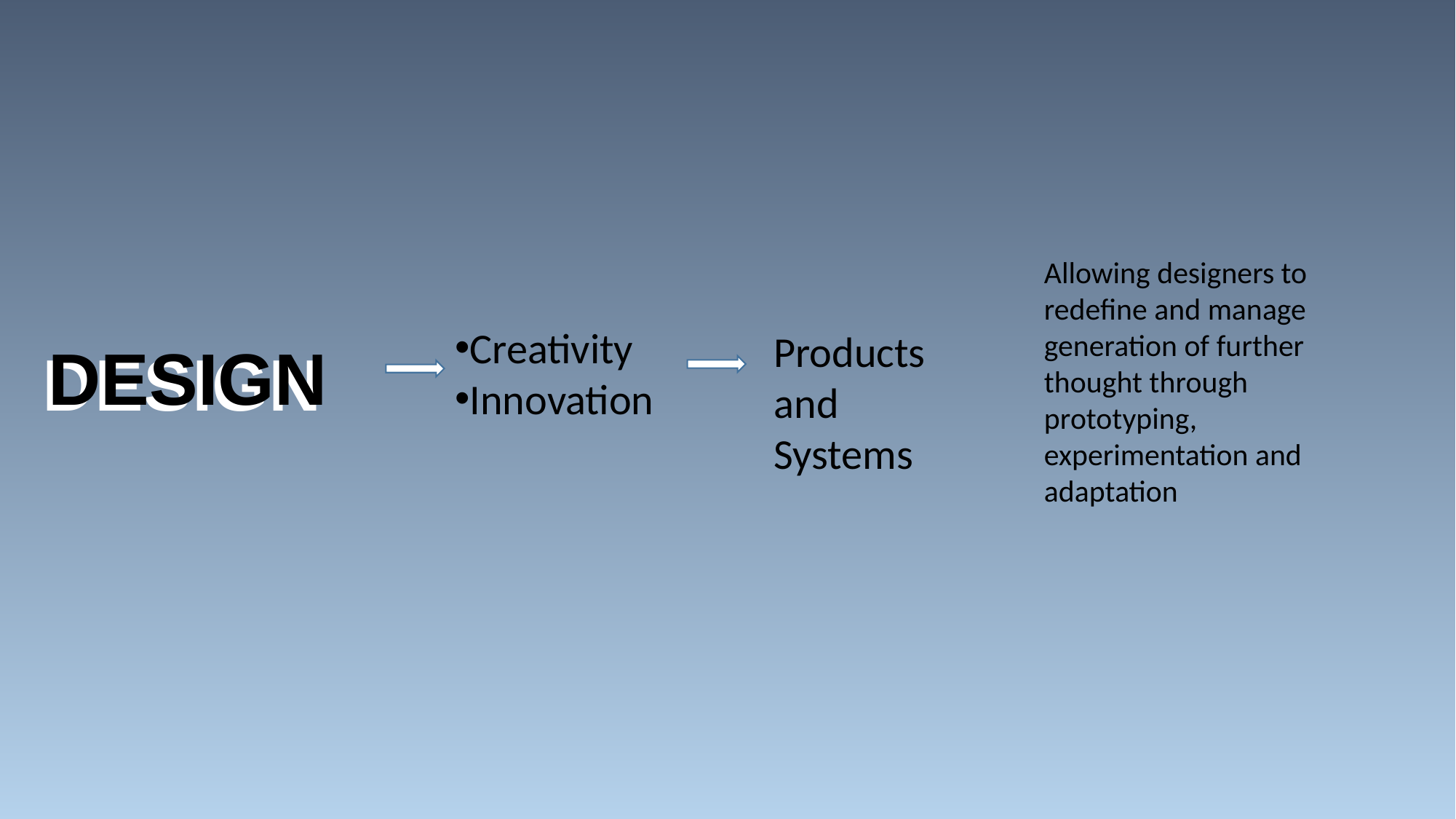

Allowing designers to redefine and manage generation of further thought through prototyping, experimentation and adaptation
Creativity
Innovation
Products  and
Systems
DESIGN
DESIGN